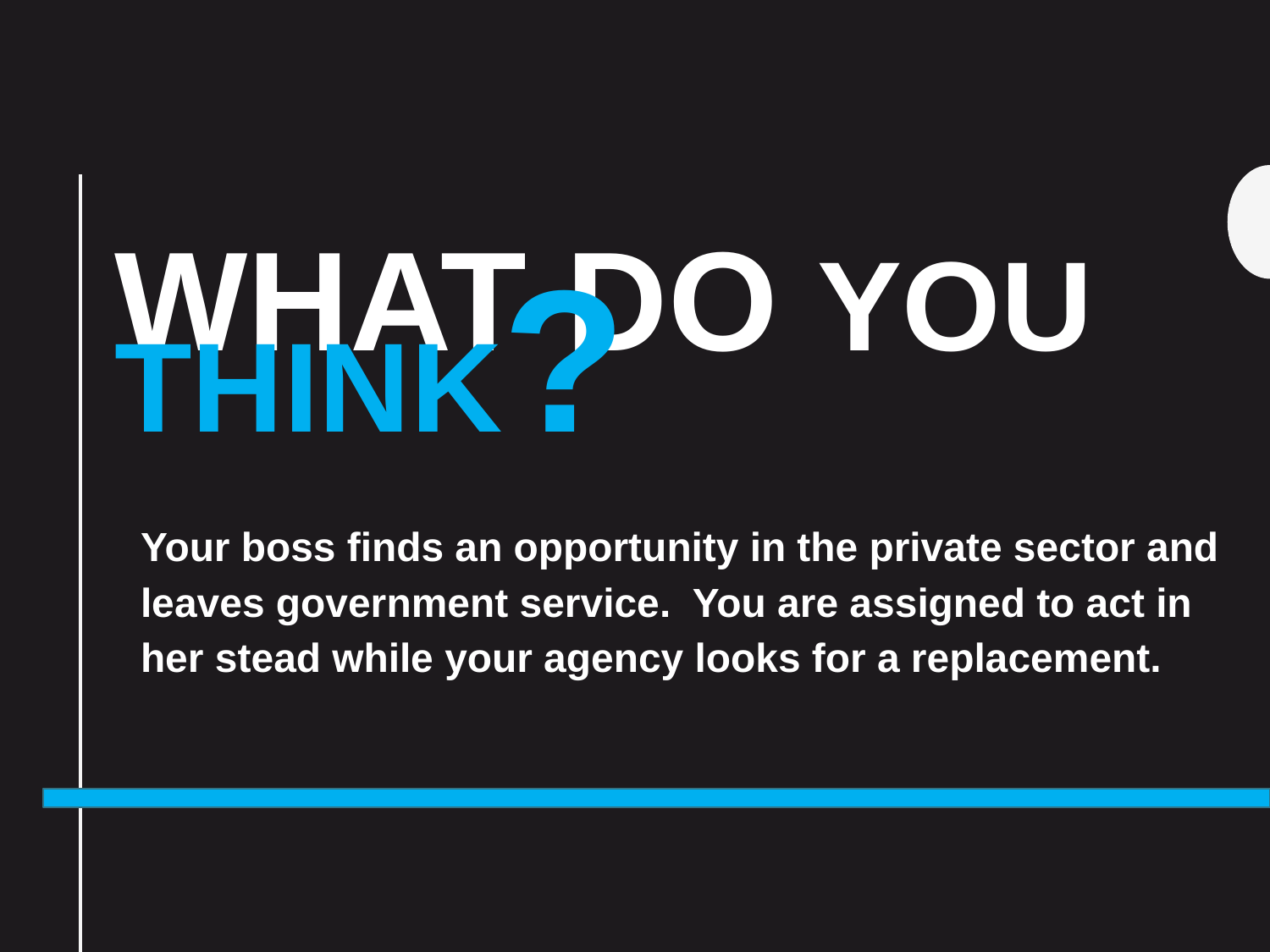

# What do you Think?
Your boss finds an opportunity in the private sector and leaves government service.  You are assigned to act in her stead while your agency looks for a replacement.